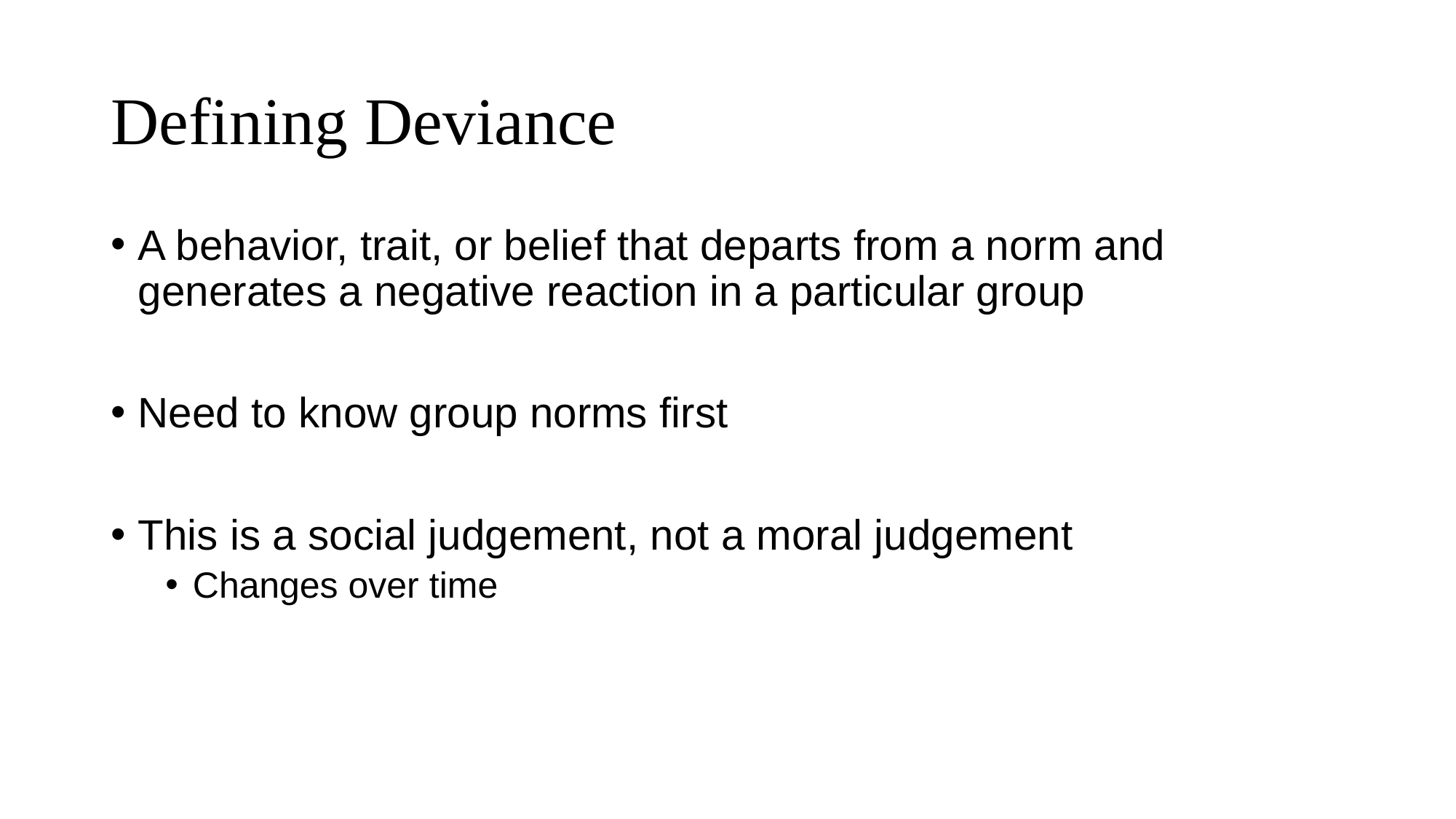

# Defining Deviance
A behavior, trait, or belief that departs from a norm and generates a negative reaction in a particular group

Need to know group norms first

This is a social judgement, not a moral judgement
Changes over time